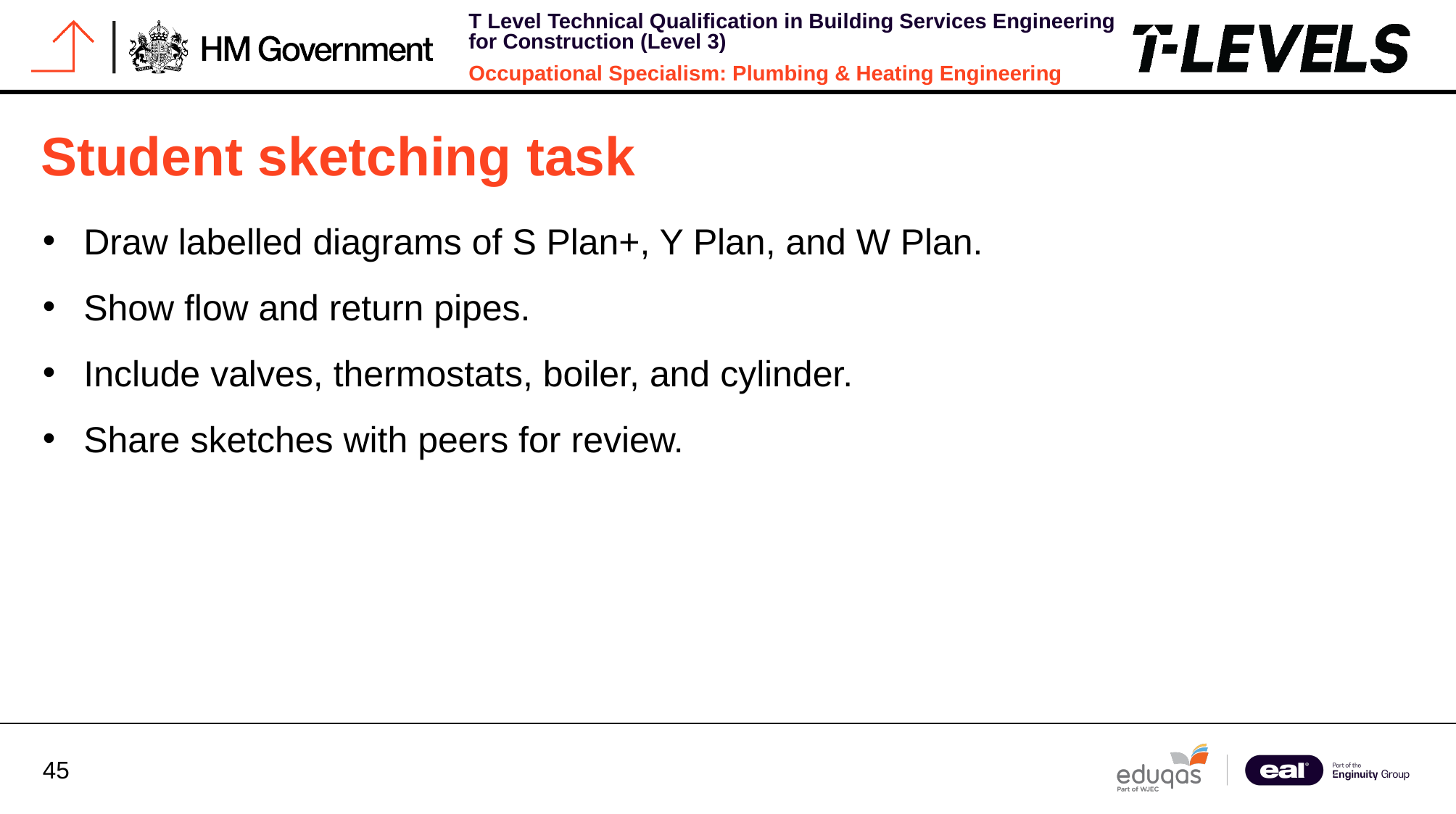

# Student sketching task
Draw labelled diagrams of S Plan+, Y Plan, and W Plan.
Show flow and return pipes.
Include valves, thermostats, boiler, and cylinder.
Share sketches with peers for review.